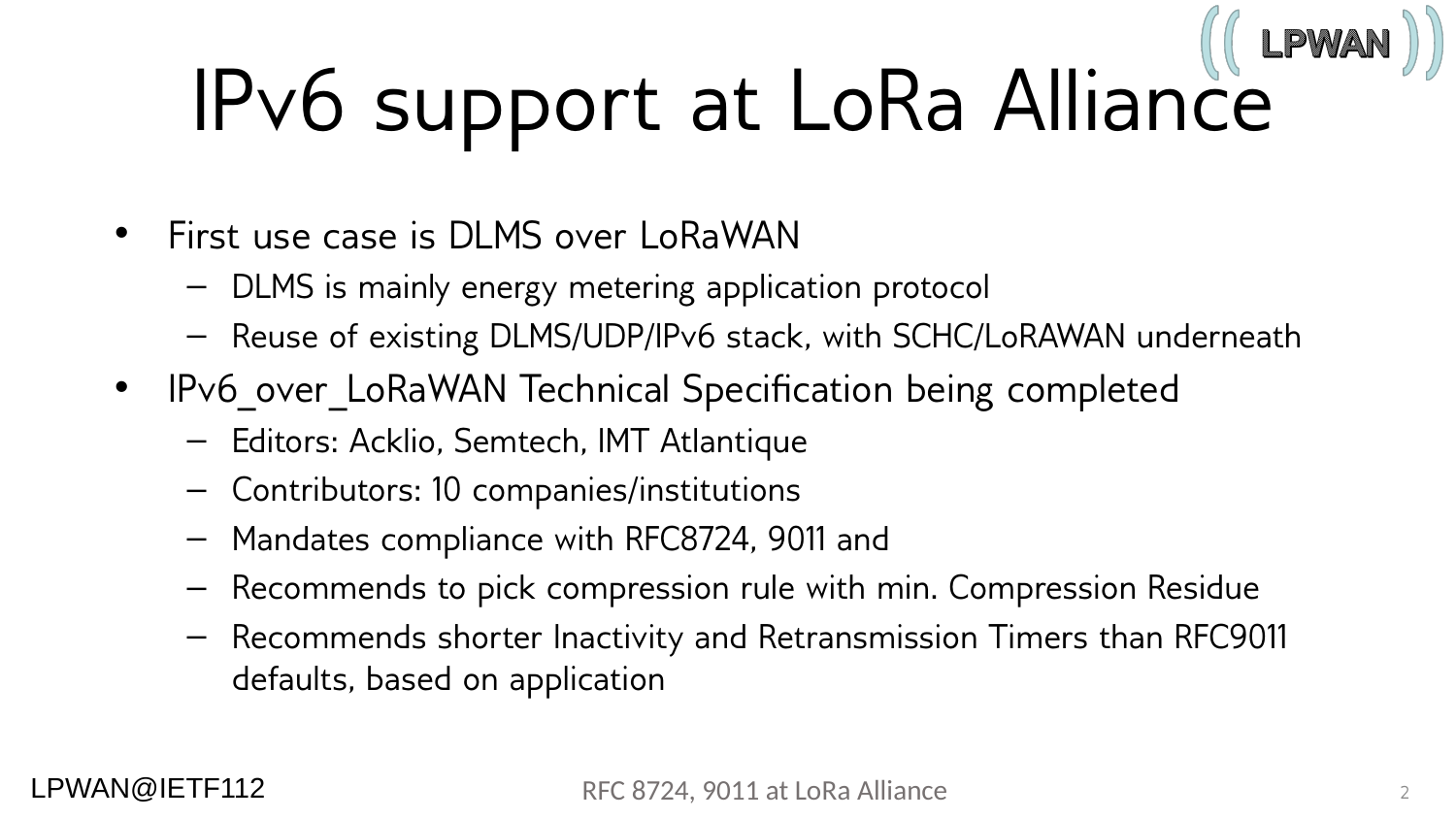

# IPv6 support at LoRa Alliance
First use case is DLMS over LoRaWAN
DLMS is mainly energy metering application protocol
Reuse of existing DLMS/UDP/IPv6 stack, with SCHC/LoRAWAN underneath
IPv6_over_LoRaWAN Technical Specification being completed
Editors: Acklio, Semtech, IMT Atlantique
Contributors: 10 companies/institutions
Mandates compliance with RFC8724, 9011 and
Recommends to pick compression rule with min. Compression Residue
Recommends shorter Inactivity and Retransmission Timers than RFC9011 defaults, based on application
RFC 8724, 9011 at LoRa Alliance
2